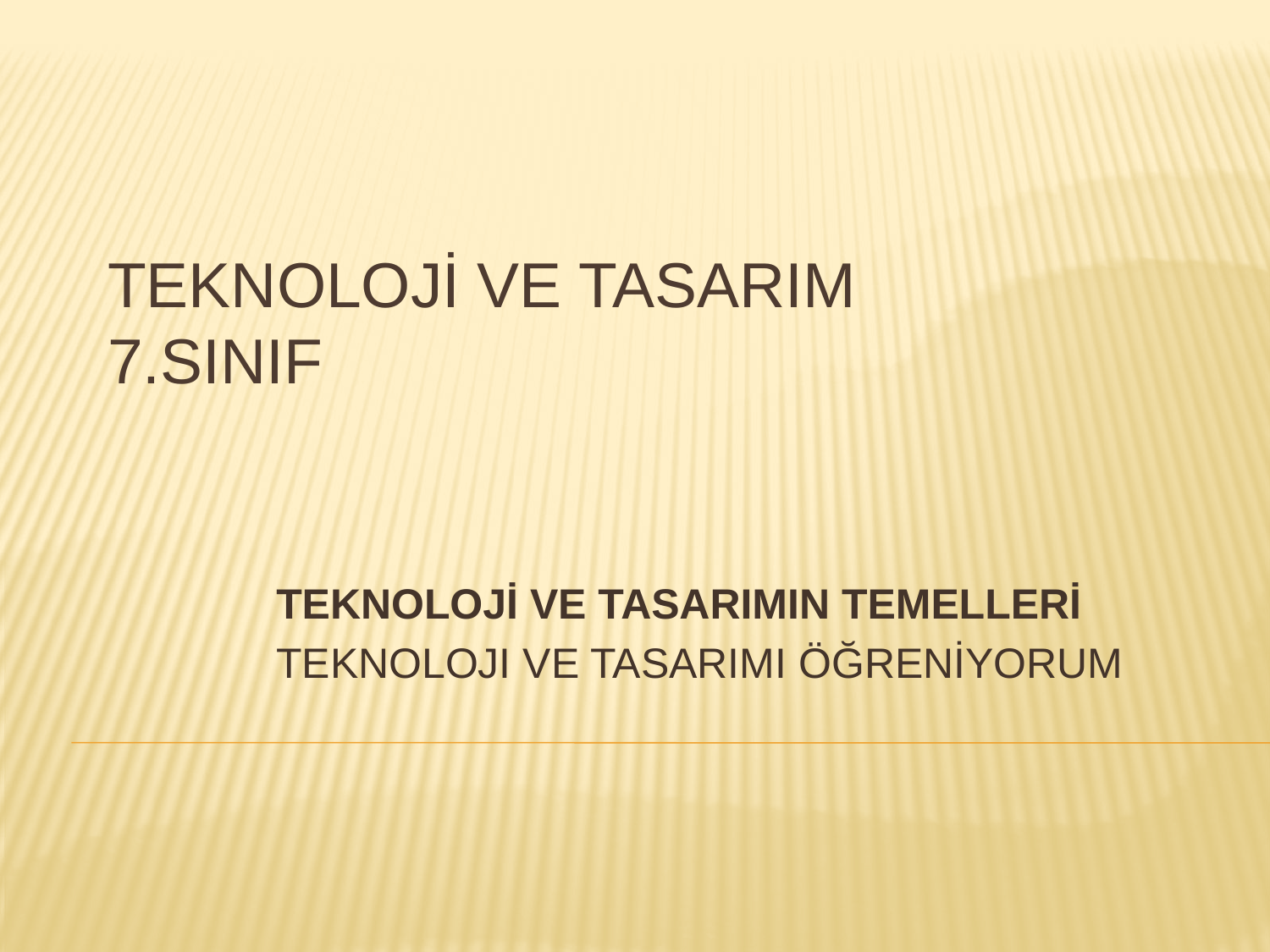

# Teknoloji ve tasarım 7.sınıf
TEKNOLOJİ VE TASARIMIN TEMELLERİ
TEKNOLOJI VE TASARIMI ÖĞRENİYORUM